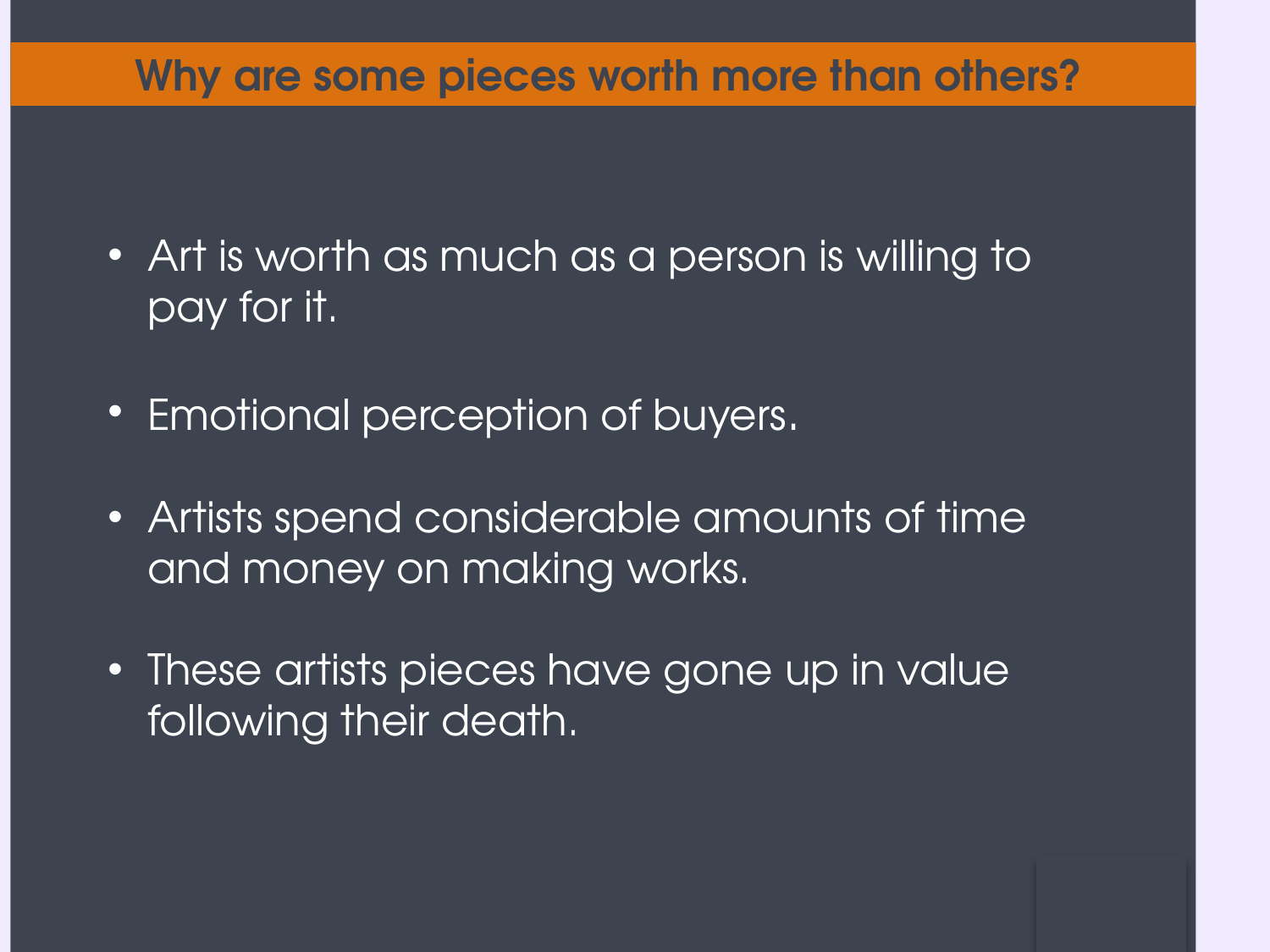

Why are some pieces worth more than others?
#
Art is worth as much as a person is willing to pay for it.

Emotional perception of buyers.

Artists spend considerable amounts of time and money on making works.

These artists pieces have gone up in value following their death.